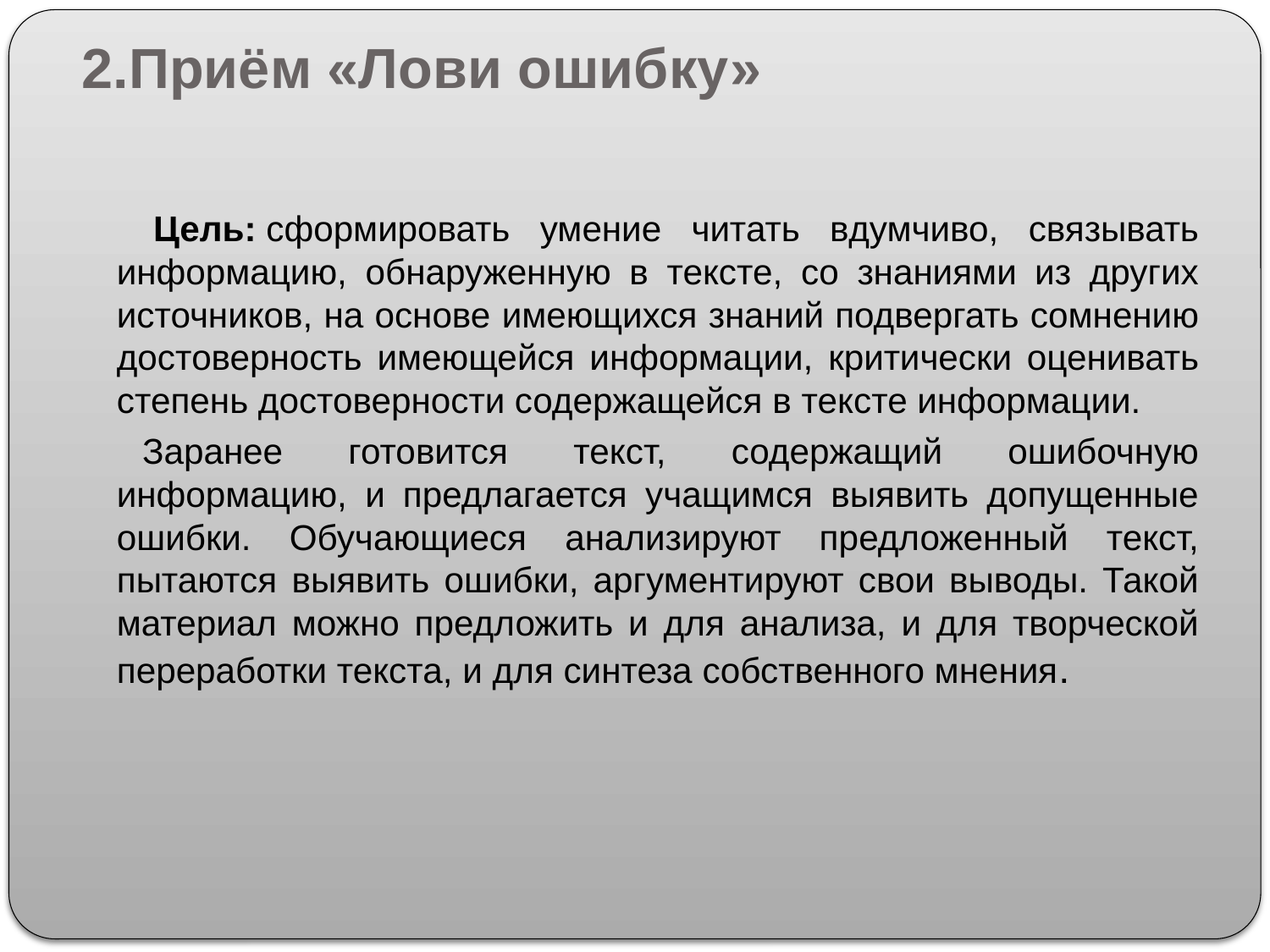

# 2.Приём «Лови ошибку»

Цель: сформировать умение читать вдумчиво, связывать информацию, обнаруженную в тексте, со знаниями из других источников, на основе имеющихся знаний подвергать сомнению достоверность имеющейся информации, критически оценивать степень достоверности содержащейся в тексте информации.
Заранее готовится текст, содержащий ошибочную информацию, и предлагается учащимся выявить допущенные ошибки. Обучающиеся анализируют предложенный текст, пытаются выявить ошибки, аргументируют свои выводы. Такой материал можно предложить и для анализа, и для творческой переработки текста, и для синтеза собственного мнения.